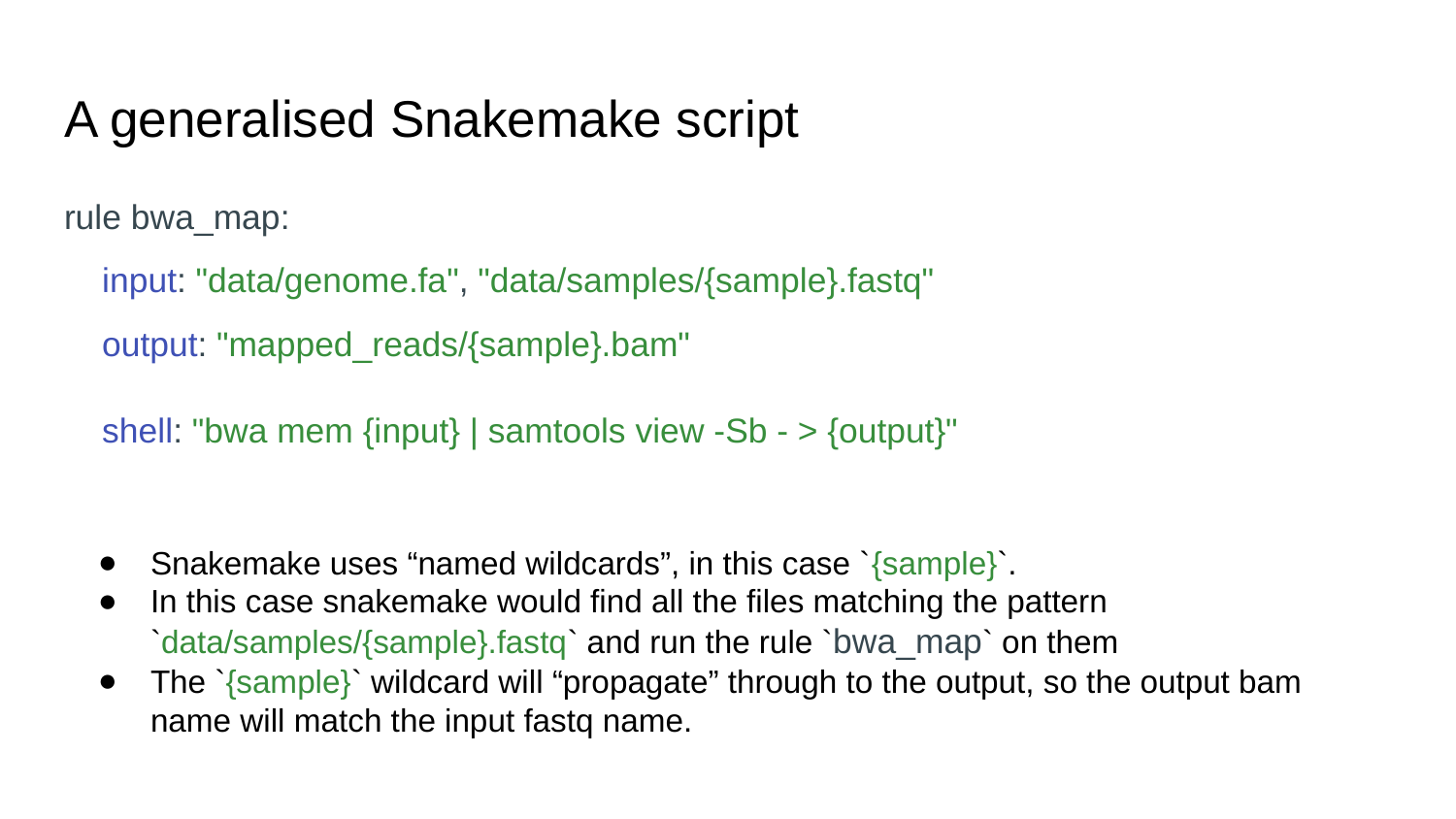

# A generalised Snakemake script
rule bwa_map:
    input: "data/genome.fa", "data/samples/{sample}.fastq"
    output: "mapped_reads/{sample}.bam"
    shell: "bwa mem {input} | samtools view -Sb - > {output}"

Snakemake uses “named wildcards”, in this case `{sample}`.
In this case snakemake would find all the files matching the pattern `data/samples/{sample}.fastq` and run the rule `bwa_map` on them
The `{sample}` wildcard will “propagate” through to the output, so the output bam name will match the input fastq name.